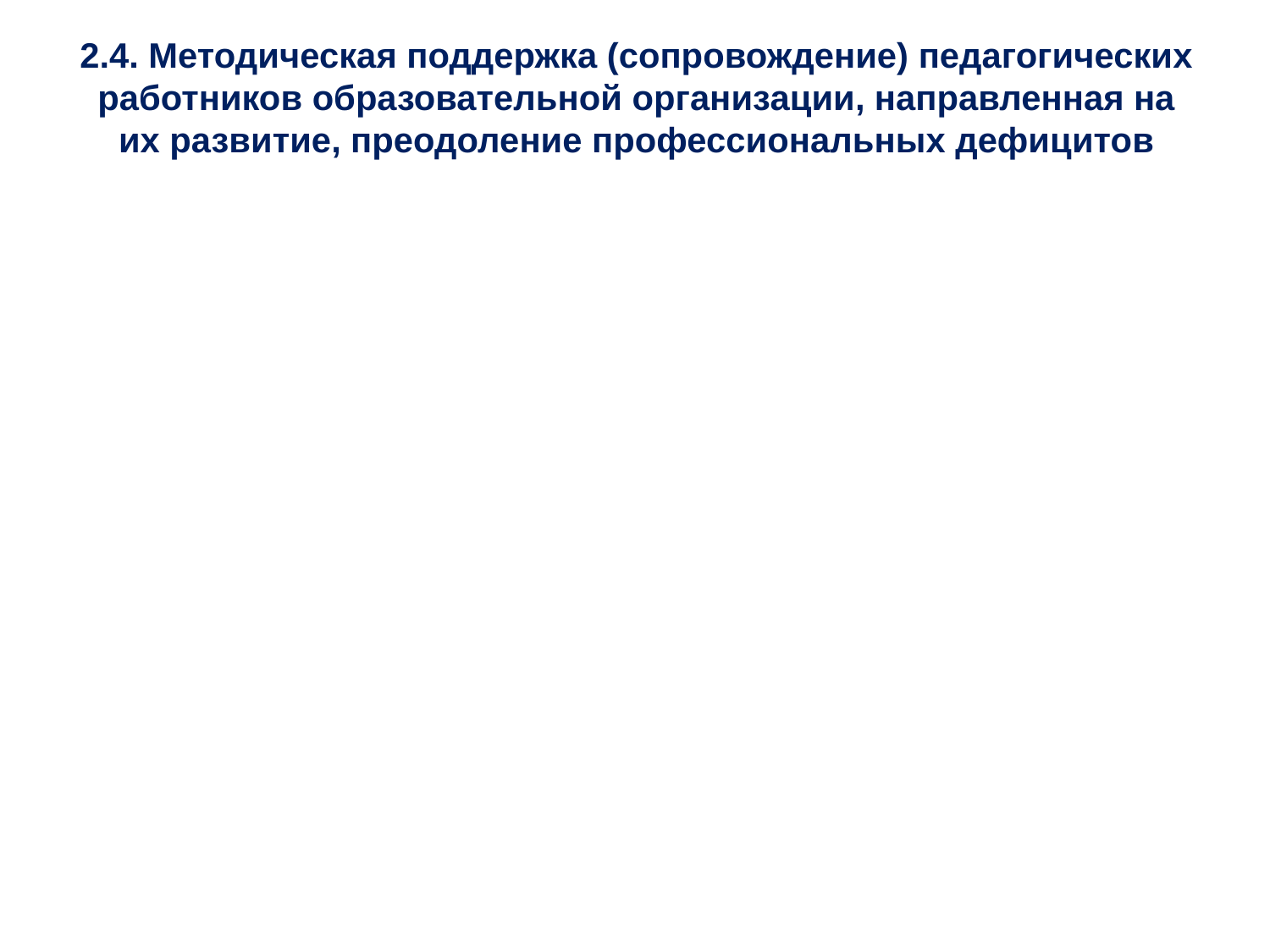

# 2.4. Методическая поддержка (сопровождение) педагогических работников образовательной организации, направленная на их развитие, преодоление профессиональных дефицитов